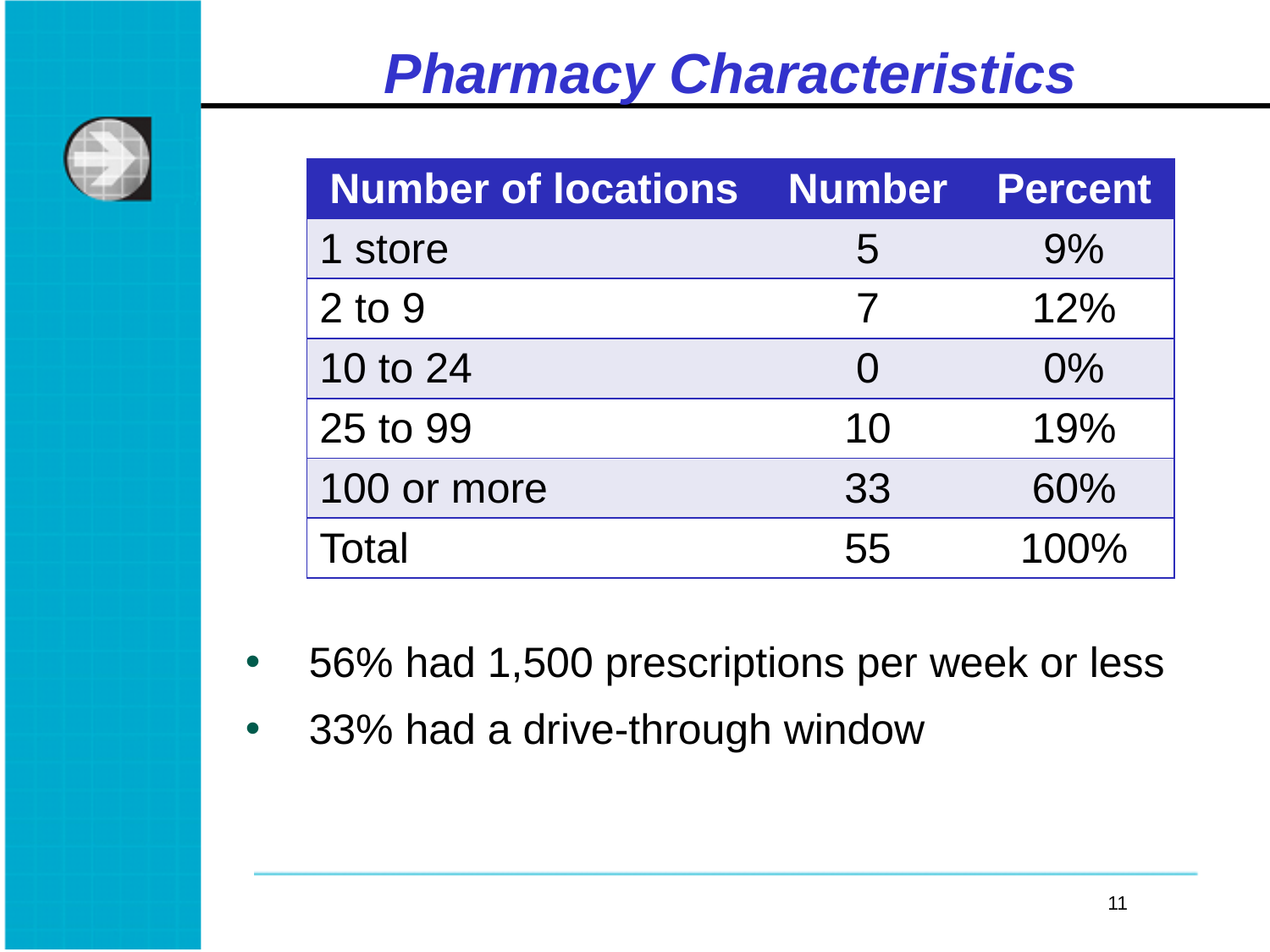

# Pharmacy Characteristics
| Number of locations | Number | Percent |
| --- | --- | --- |
| 1 store | 5 | 9% |
| 2 to 9 | 7 | 12% |
| 10 to 24 | 0 | 0% |
| 25 to 99 | 10 | 19% |
| 100 or more | 33 | 60% |
| Total | 55 | 100% |
56% had 1,500 prescriptions per week or less
33% had a drive-through window